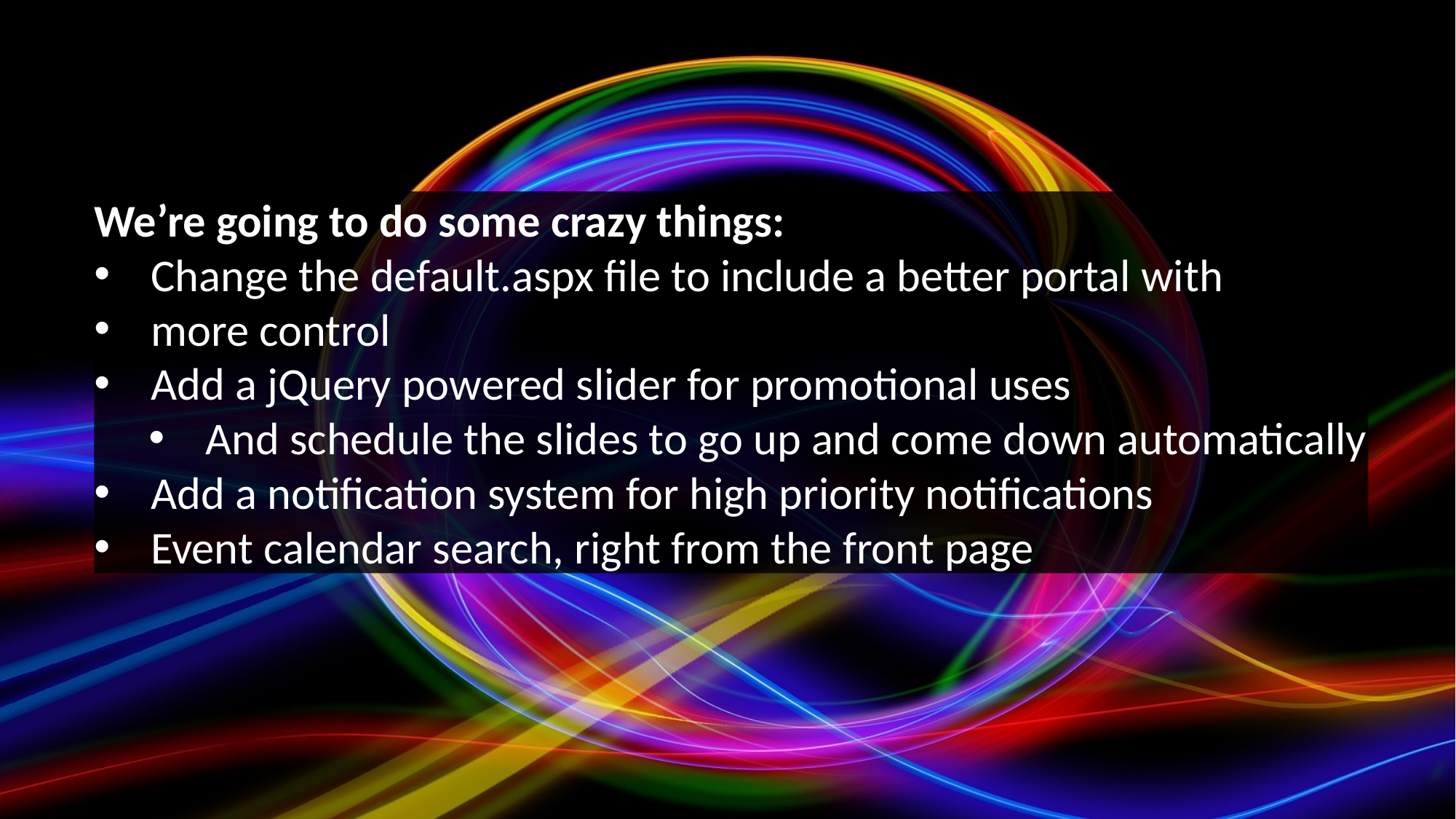

We’re going to do some crazy things:
Change the default.aspx file to include a better portal with
more control
Add a jQuery powered slider for promotional uses
And schedule the slides to go up and come down automatically
Add a notification system for high priority notifications
Event calendar search, right from the front page